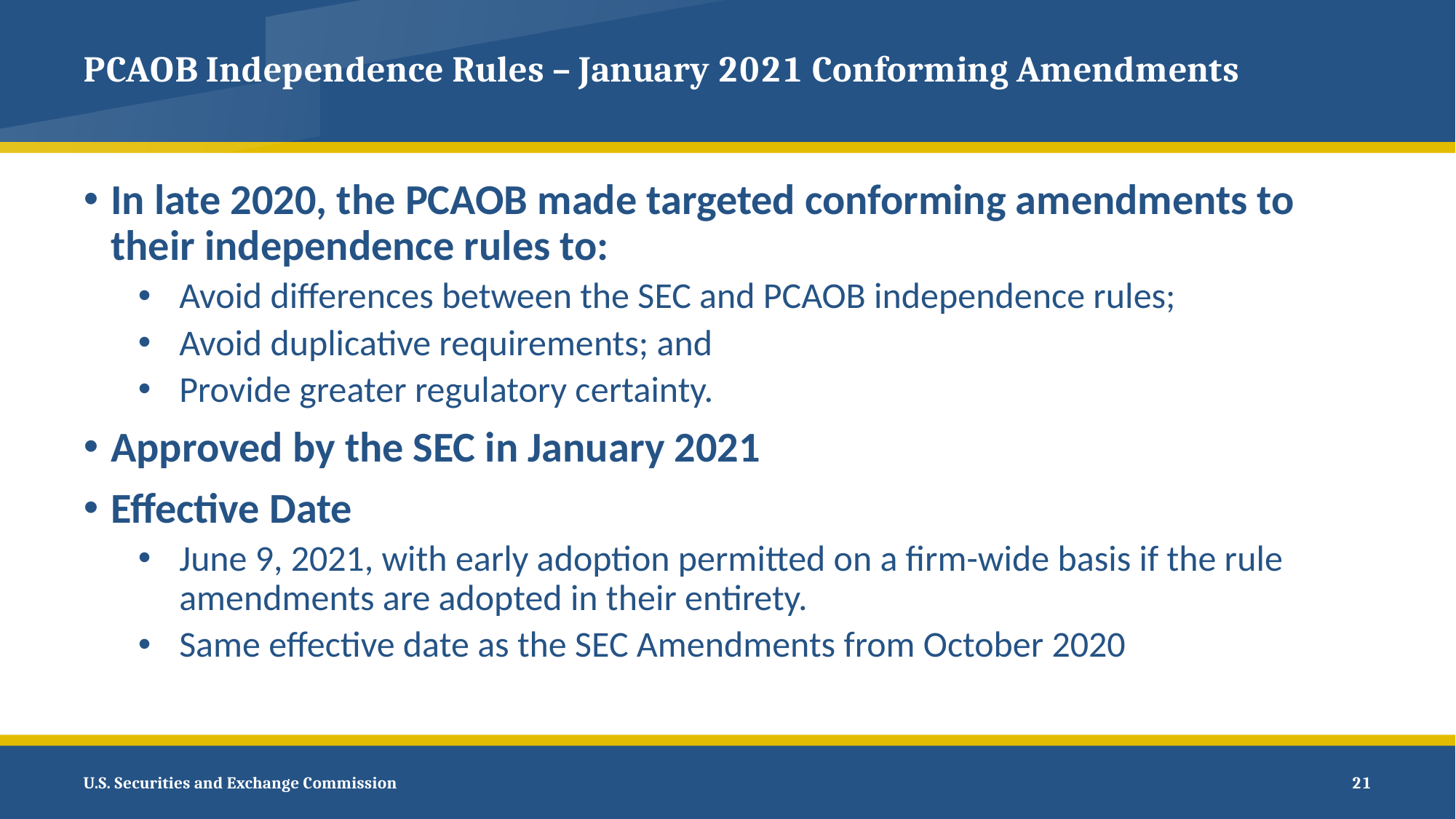

# PCAOB Independence Rules – January 2021 Conforming Amendments
In late 2020, the PCAOB made targeted conforming amendments to their independence rules to:
Avoid differences between the SEC and PCAOB independence rules;
Avoid duplicative requirements; and
Provide greater regulatory certainty.
Approved by the SEC in January 2021
Effective Date
June 9, 2021, with early adoption permitted on a firm-wide basis if the rule amendments are adopted in their entirety.
Same effective date as the SEC Amendments from October 2020

 21